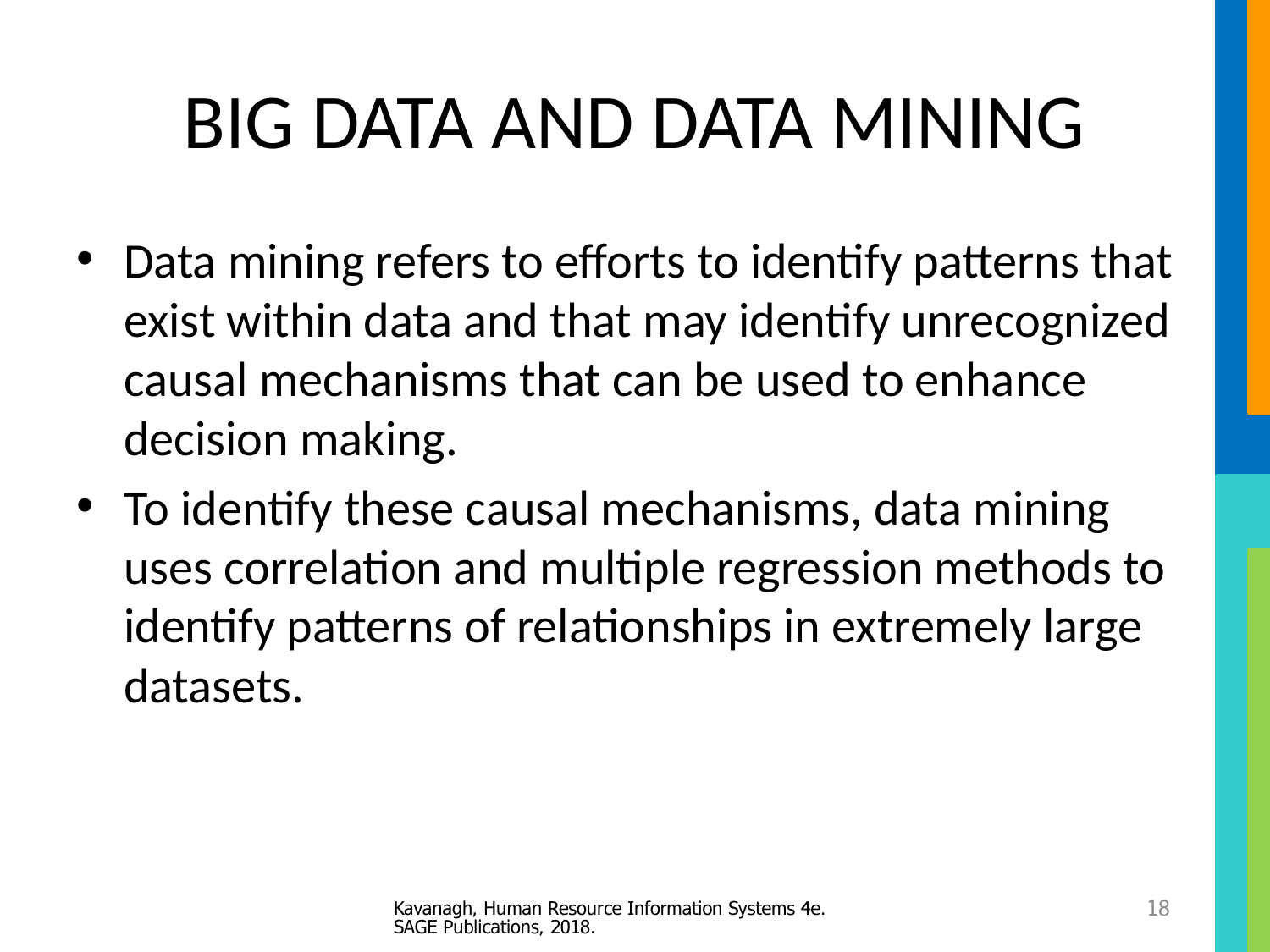

# BIG DATA AND DATA MINING
Data mining refers to efforts to identify patterns that exist within data and that may identify unrecognized causal mechanisms that can be used to enhance decision making.
To identify these causal mechanisms, data mining uses correlation and multiple regression methods to identify patterns of relationships in extremely large datasets.
Kavanagh, Human Resource Information Systems 4e. SAGE Publications, 2018.
18